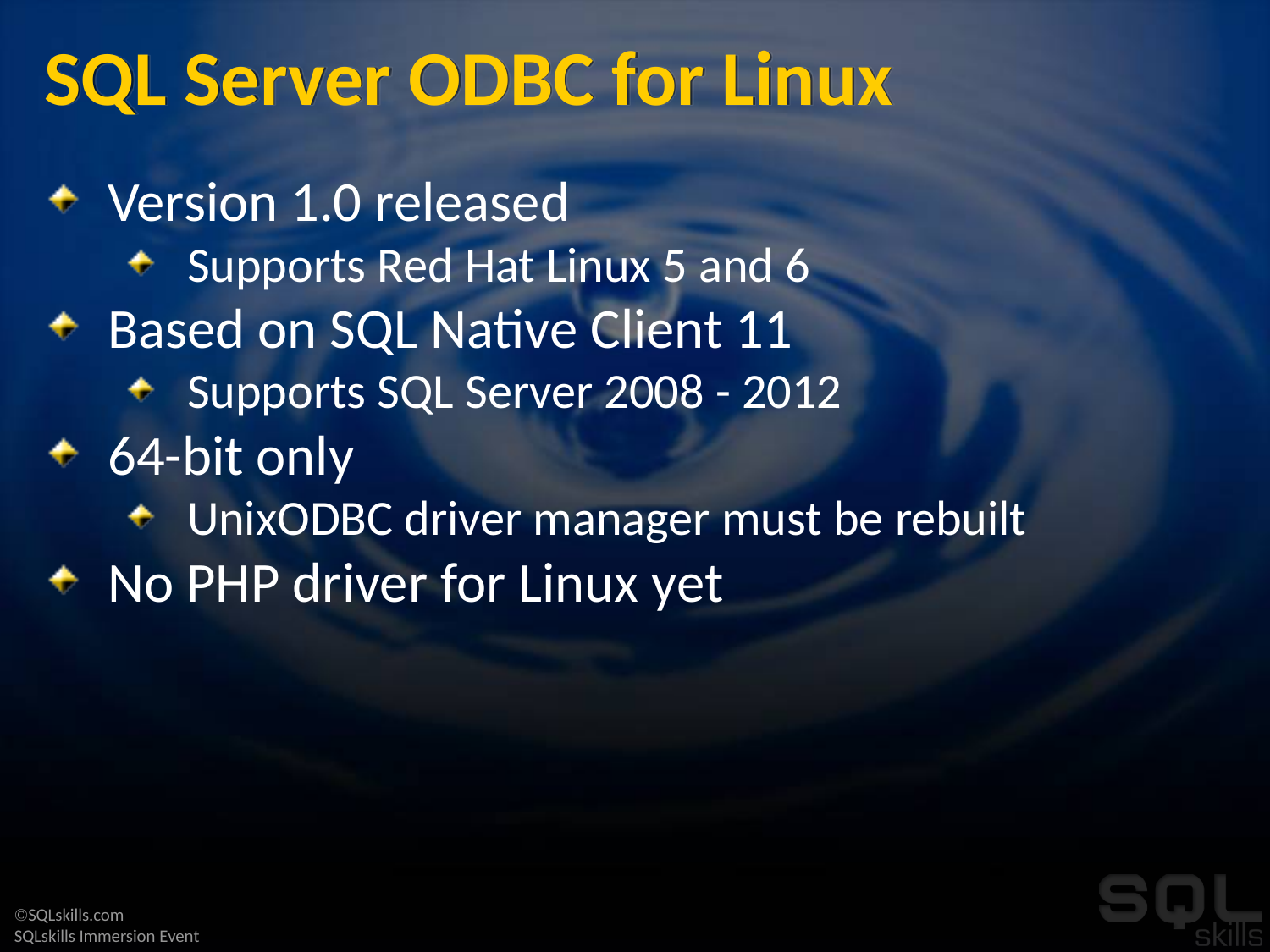

# SQL Server ODBC for Linux
Version 1.0 released
Supports Red Hat Linux 5 and 6
Based on SQL Native Client 11
Supports SQL Server 2008 - 2012
64-bit only
UnixODBC driver manager must be rebuilt
No PHP driver for Linux yet